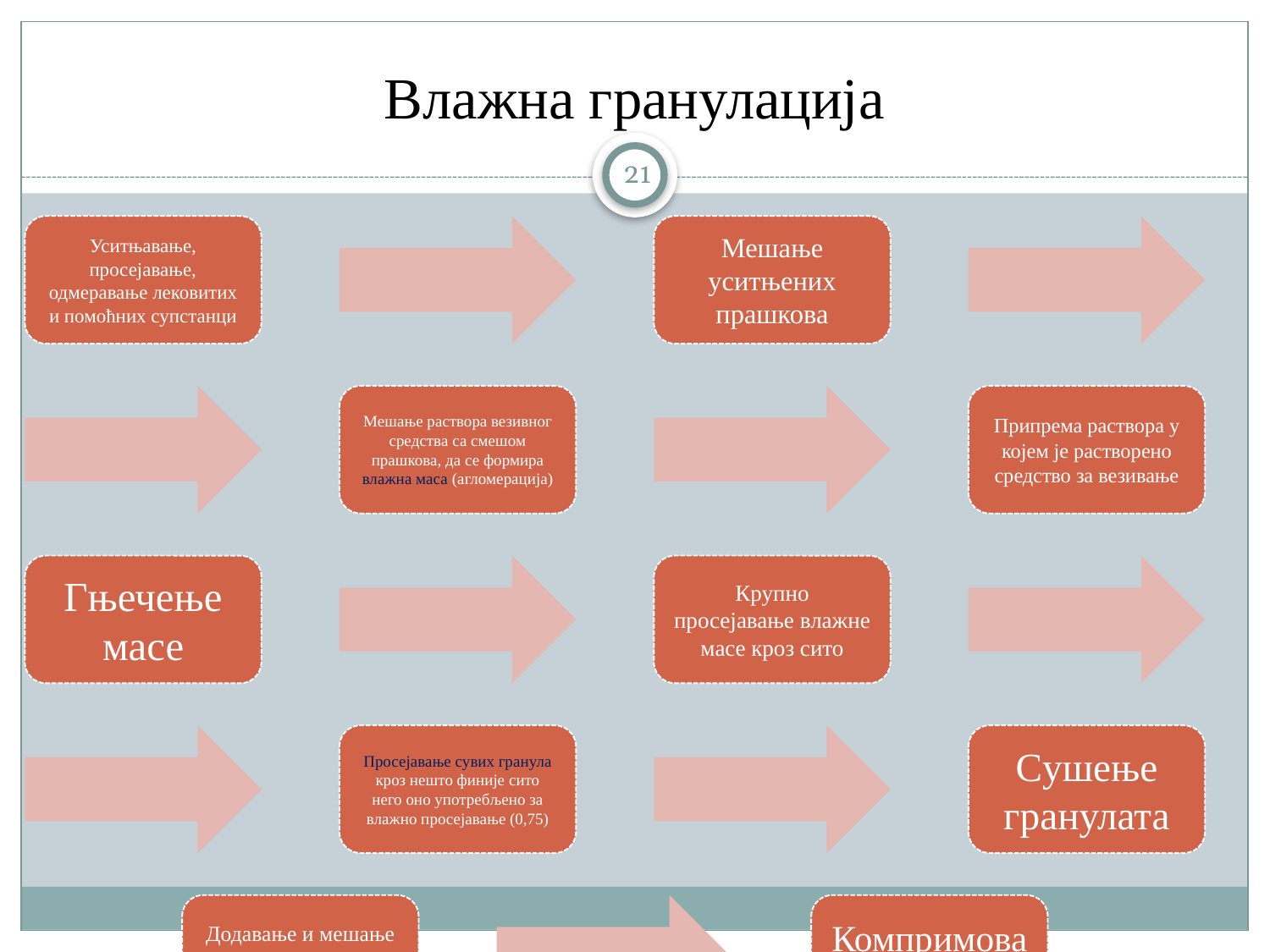

# Влажна гранулација
21
Уситњавање, просејавање, одмеравање лековитих и помоћних супстанци
Мешање уситњених прашкова
Припрема раствора у којем је растворено средство за везивање
Мешање раствора везивног средства са смешом прашкова, да се формира влажна маса (агломерација)
Гњечење масе
Крупно просејавање влажне масе кроз сито
Сушење гранулата
Просејавање сувих гранула кроз нешто финије сито него оно употребљено за влажно просејавање (0,75)